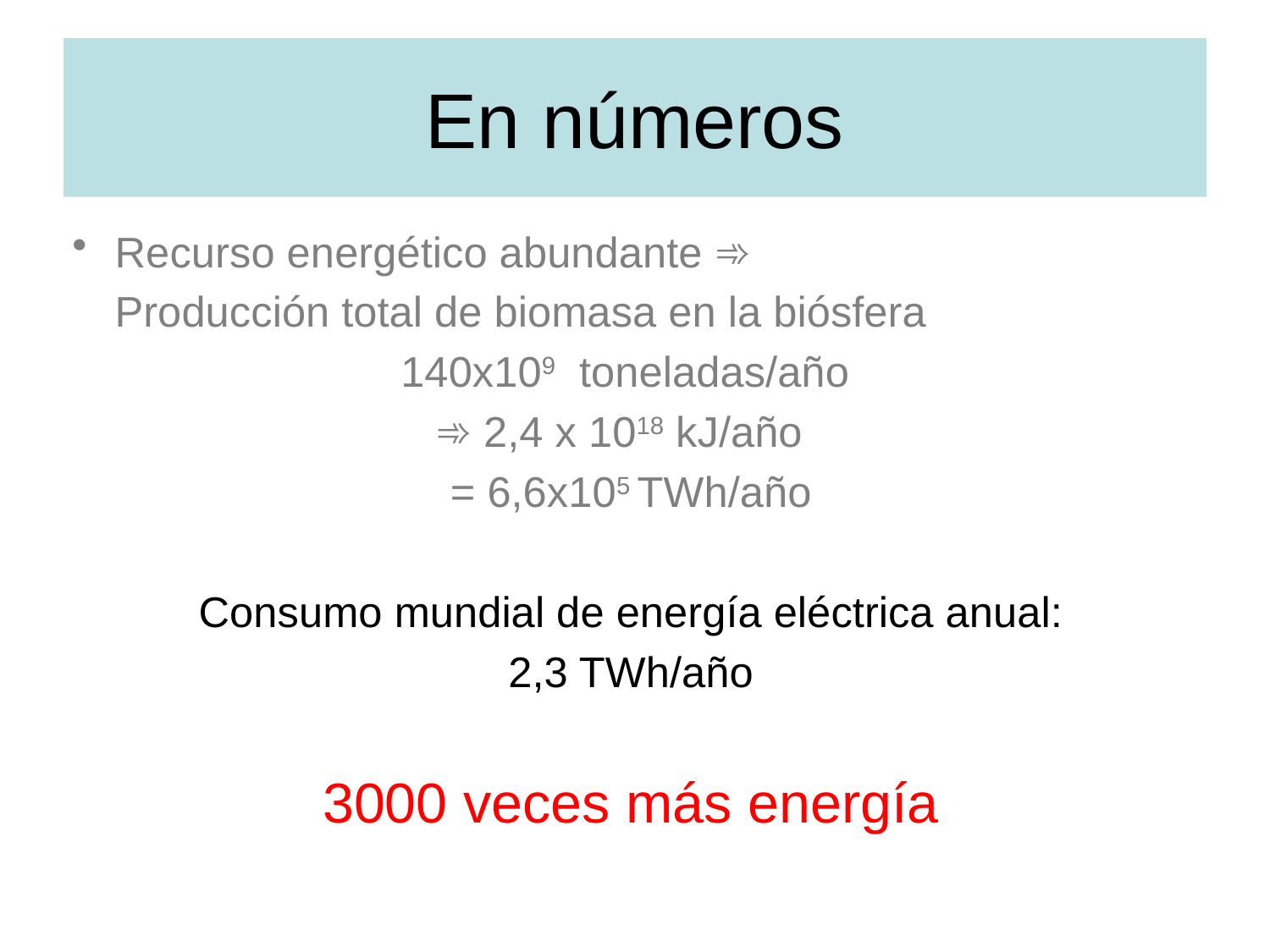

# En números
Recurso energético abundante ➾
	Producción total de biomasa en la biósfera
140x109  toneladas/año
➾ 2,4 x 1018 kJ/año
= 6,6x105 TWh/año

Consumo mundial de energía eléctrica anual:
2,3 TWh/año

3000 veces más energía